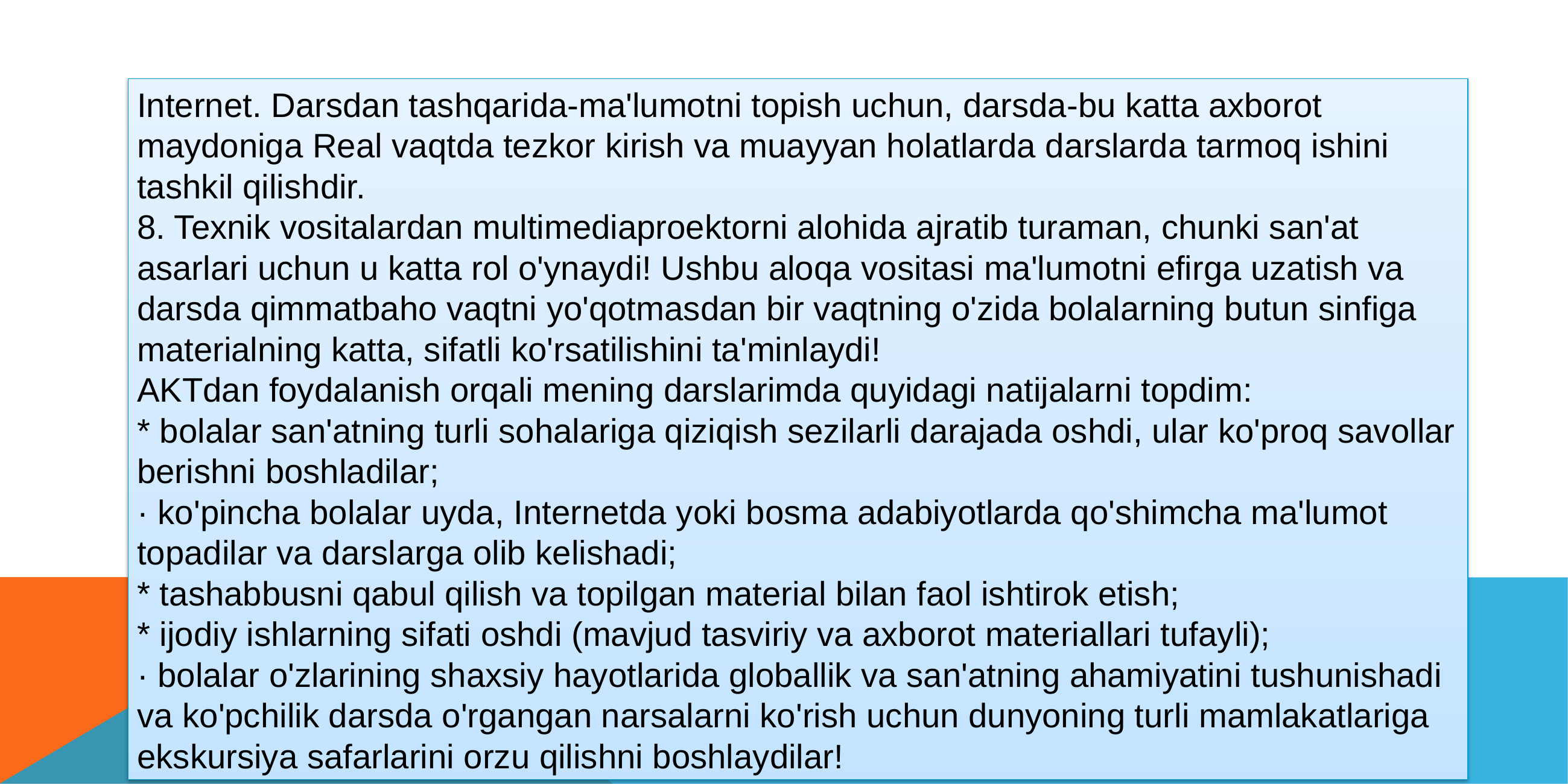

Internet. Darsdan tashqarida-ma'lumotni topish uchun, darsda-bu katta axborot maydoniga Real vaqtda tezkor kirish va muayyan holatlarda darslarda tarmoq ishini tashkil qilishdir.
8. Texnik vositalardan multimediaproektorni alohida ajratib turaman, chunki san'at asarlari uchun u katta rol o'ynaydi! Ushbu aloqa vositasi ma'lumotni efirga uzatish va darsda qimmatbaho vaqtni yo'qotmasdan bir vaqtning o'zida bolalarning butun sinfiga materialning katta, sifatli ko'rsatilishini ta'minlaydi!
AKTdan foydalanish orqali mening darslarimda quyidagi natijalarni topdim:
* bolalar san'atning turli sohalariga qiziqish sezilarli darajada oshdi, ular ko'proq savollar berishni boshladilar;
· ko'pincha bolalar uyda, Internetda yoki bosma adabiyotlarda qo'shimcha ma'lumot topadilar va darslarga olib kelishadi;
* tashabbusni qabul qilish va topilgan material bilan faol ishtirok etish;
* ijodiy ishlarning sifati oshdi (mavjud tasviriy va axborot materiallari tufayli);
· bolalar o'zlarining shaxsiy hayotlarida globallik va san'atning ahamiyatini tushunishadi va ko'pchilik darsda o'rgangan narsalarni ko'rish uchun dunyoning turli mamlakatlariga ekskursiya safarlarini orzu qilishni boshlaydilar!